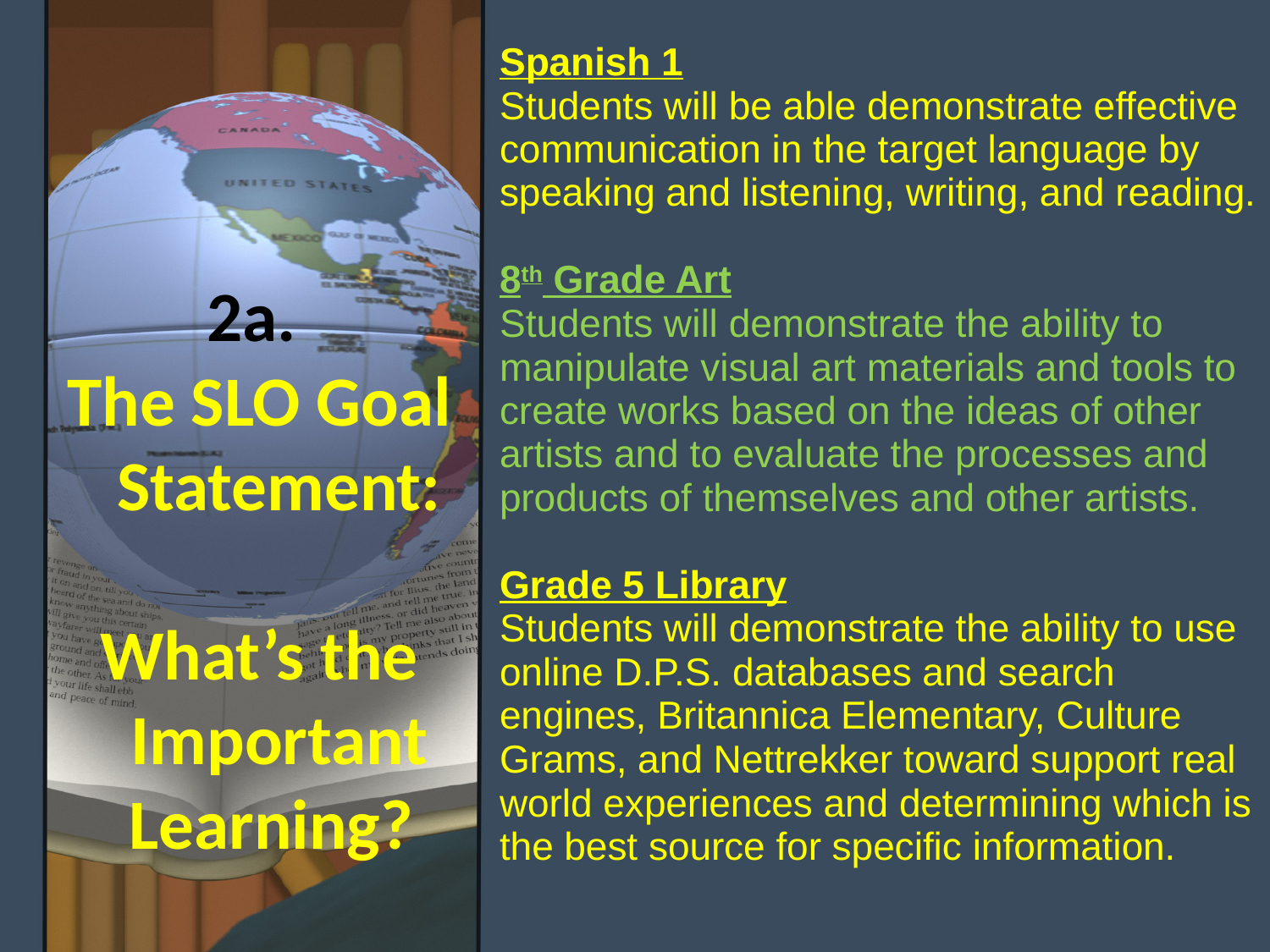

Spanish 1
Students will be able demonstrate effective communication in the target language by speaking and listening, writing, and reading.

8th Grade Art
Students will demonstrate the ability to manipulate visual art materials and tools to create works based on the ideas of other artists and to evaluate the processes and products of themselves and other artists.

Grade 5 Library
Students will demonstrate the ability to use online D.P.S. databases and search engines, Britannica Elementary, Culture Grams, and Nettrekker toward support real world experiences and determining which is the best source for specific information.

2a.
The SLO Goal Statement:

What’s the Important Learning?